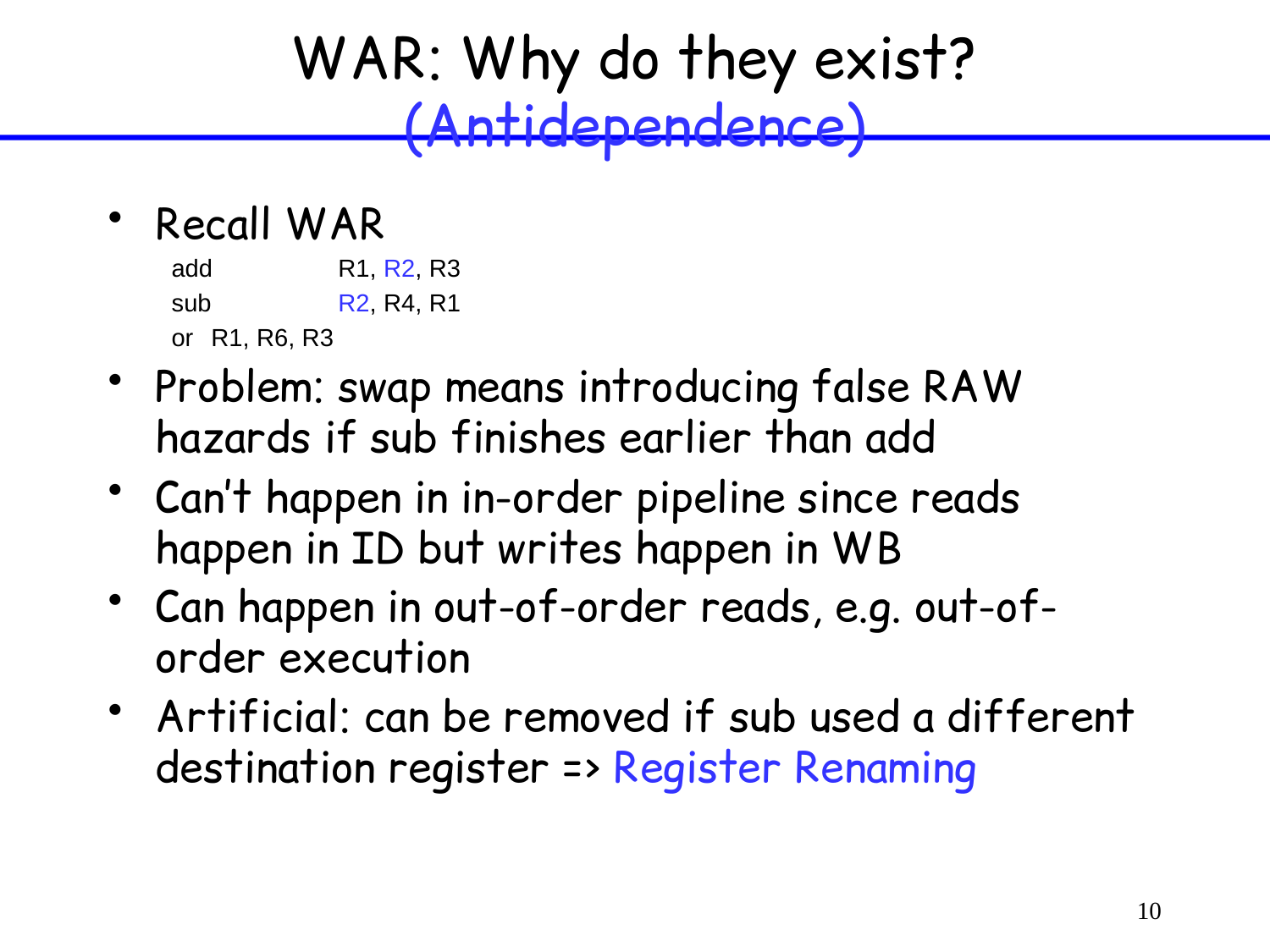

# WAR: Why do they exist? (Antidependence)
Recall WAR
add	R1, R2, R3
sub	R2, R4, R1
or	R1, R6, R3
Problem: swap means introducing false RAW hazards if sub finishes earlier than add
Can’t happen in in-order pipeline since reads happen in ID but writes happen in WB
Can happen in out-of-order reads, e.g. out-of-order execution
Artificial: can be removed if sub used a different destination register => Register Renaming
10